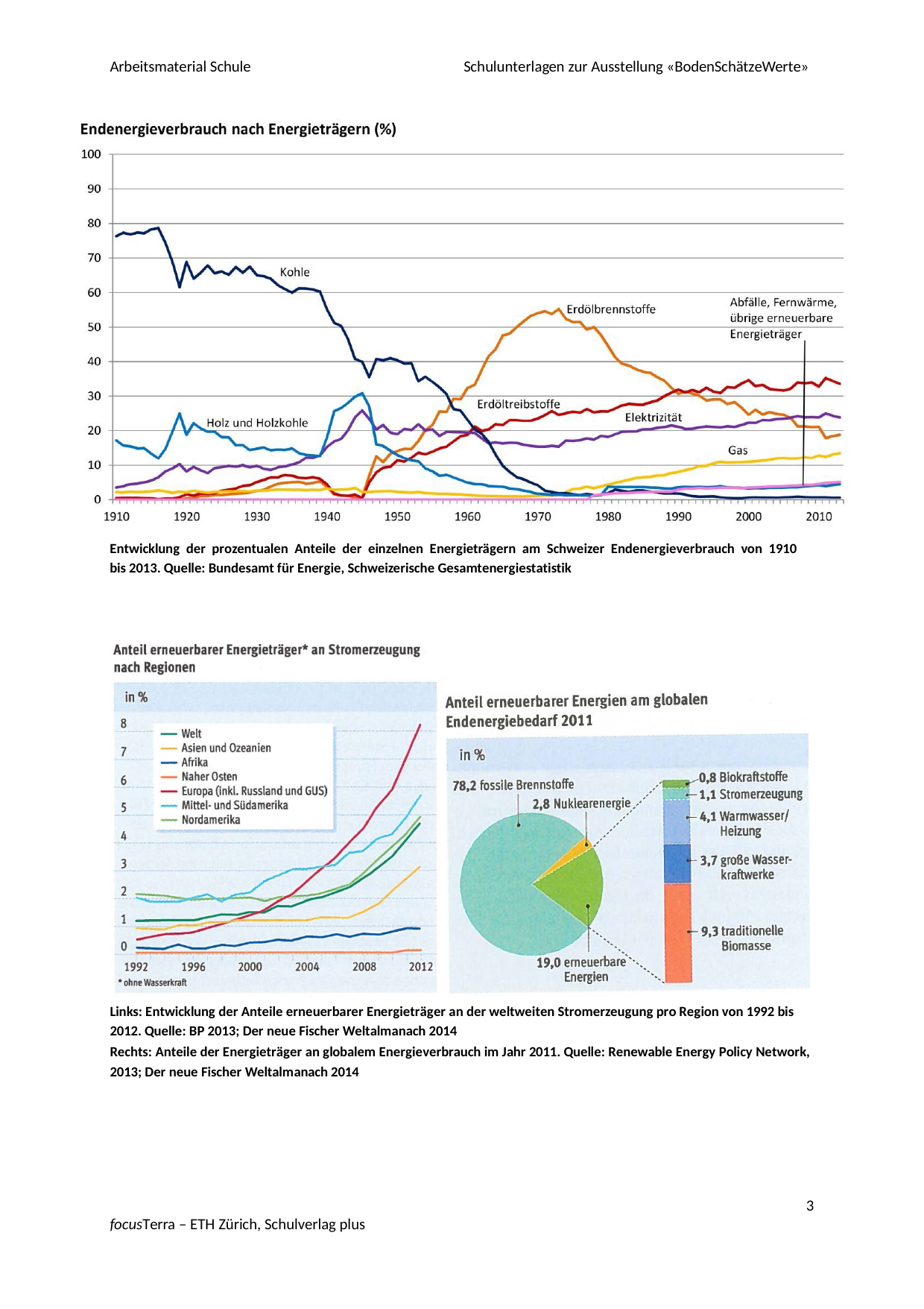

Arbeitsmaterial Schule
Schulunterlagen zur Ausstellung «BodenSchätzeWerte»

Entwicklung  der  prozentualen  Anteile  der  einzelnen  Energieträgern  am  Schweizer  Endenergieverbrauch  von  1910  bis 2013. Quelle: Bundesamt für Energie, Schweizerische Gesamtenergiestatistik

Links: Entwicklung der Anteile erneuerbarer Energieträger an der weltweiten Stromerzeugung pro Region von 1992 bis 2012. Quelle: BP 2013; Der neue Fischer Weltalmanach 2014
Rechts: Anteile der Energieträger an globalem Energieverbrauch im Jahr 2011. Quelle: Renewable Energy Policy Network, 2013; Der neue Fischer Weltalmanach 2014
3
focusTerra – ETH Zürich, Schulverlag plus